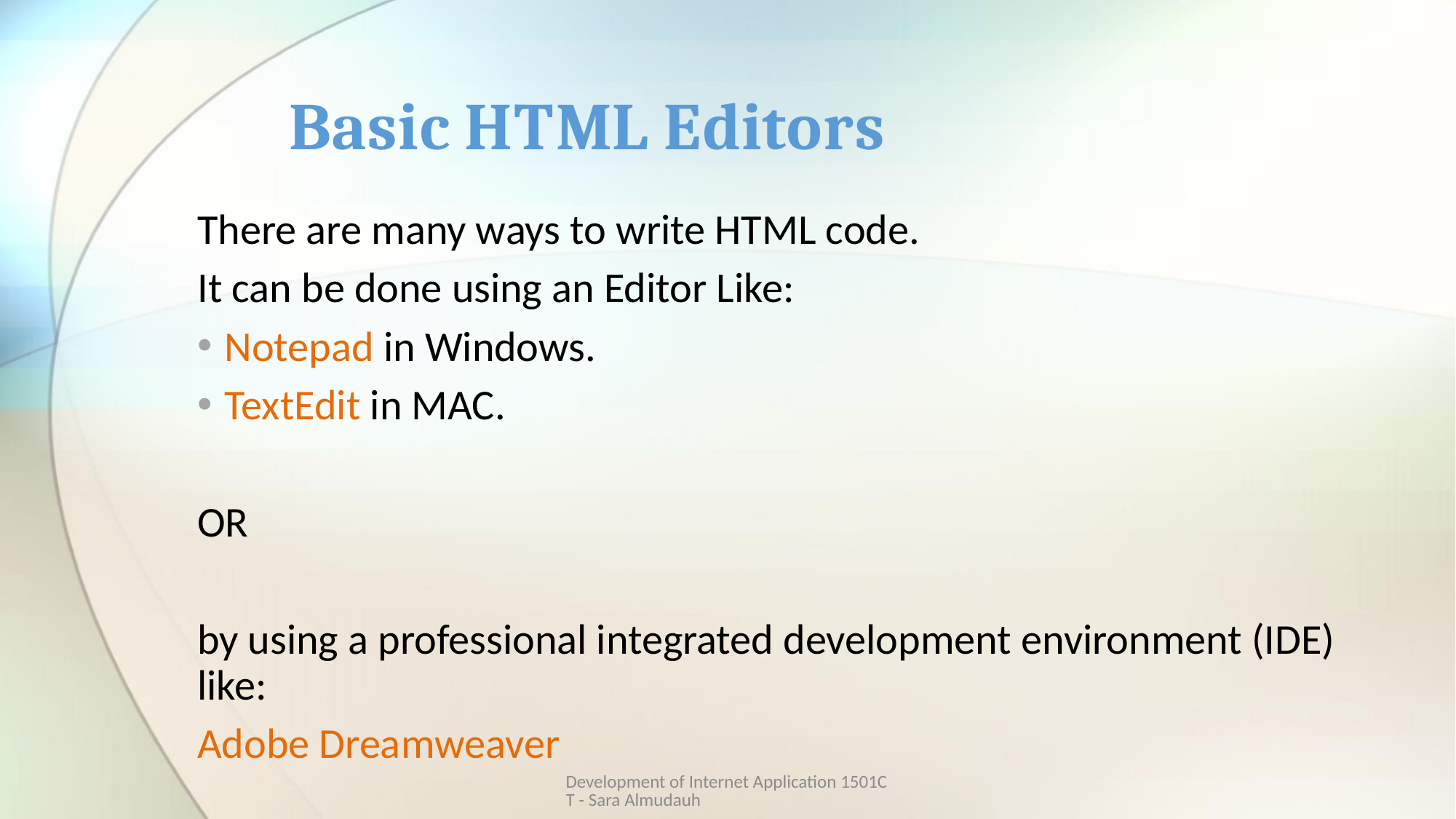

# Basic HTML Editors
There are many ways to write HTML code.
It can be done using an Editor Like:
Notepad in Windows.
TextEdit in MAC.

OR

by using a professional integrated development environment (IDE) like:
Adobe Dreamweaver

Development of Internet Application 1501CT - Sara Almudauh